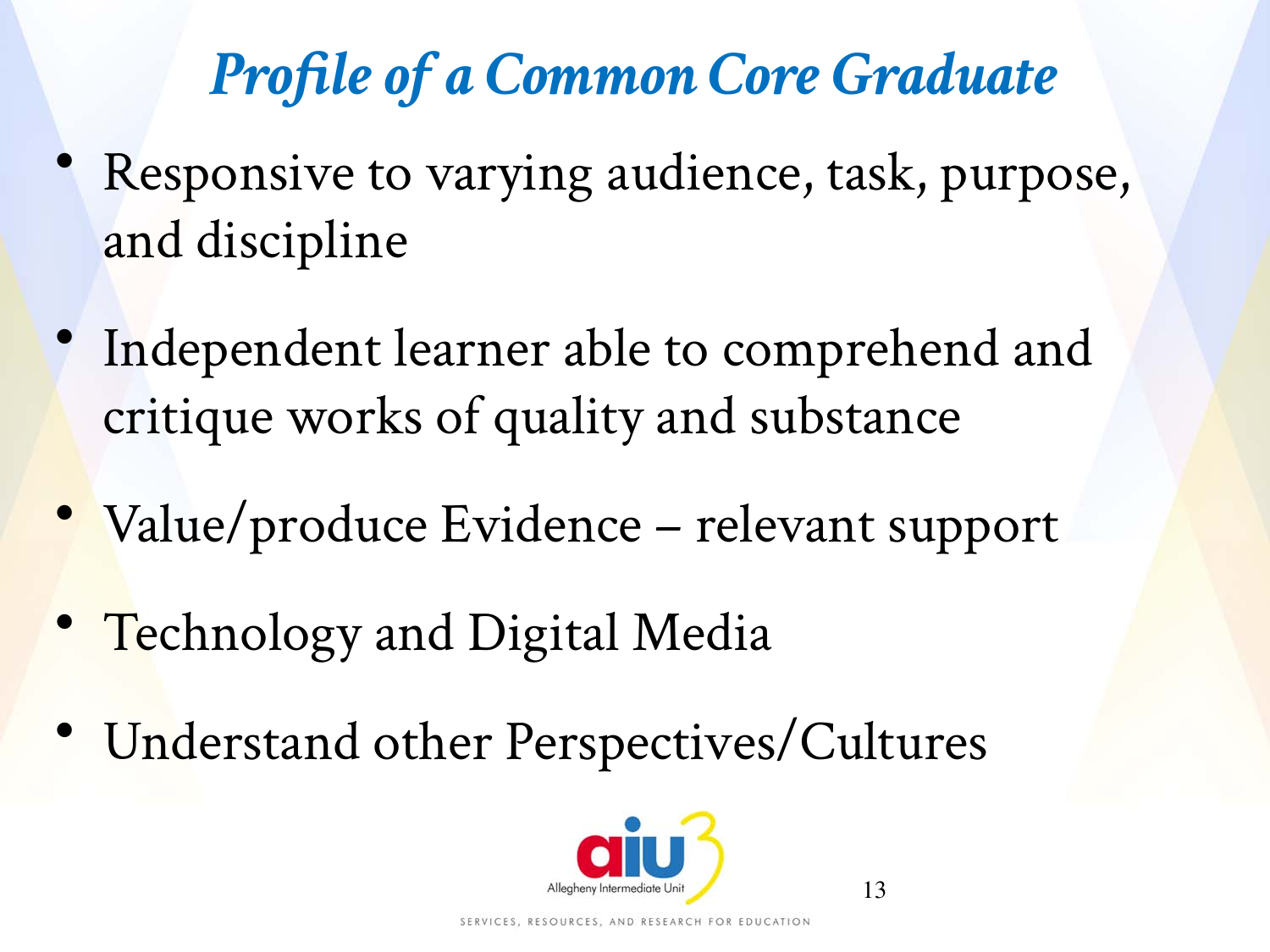

Profile of a Common Core Graduate
Responsive to varying audience, task, purpose, and discipline

Independent learner able to comprehend and critique works of quality and substance

Value/produce Evidence – relevant support

Technology and Digital Media

Understand other Perspectives/Cultures
13